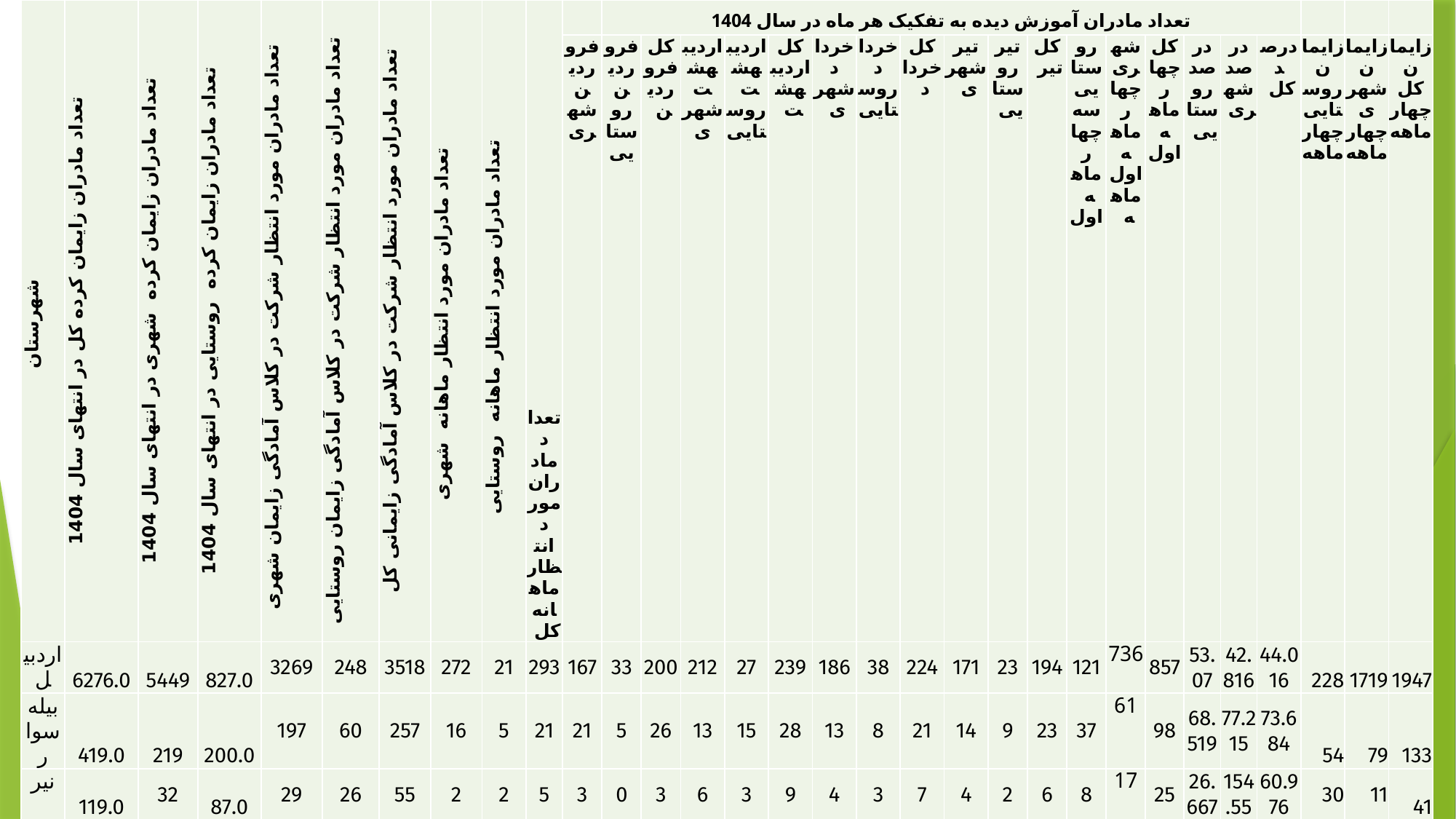

| شهرستان | تعداد مادران زایمان کرده کل در انتهای سال 1404 | تعداد مادران زایمان کرده شهری در انتهای سال 1404 | تعداد مادران زایمان کرده روستایی در انتهای سال 1404 | تعداد مادران مورد انتظار شرکت در کلاس آمادگی زایمان شهری | تعداد مادران مورد انتظار شرکت در کلاس آمادگی زایمان روستایی | تعداد مادران مورد انتظار شرکت در کلاس آمادگی زایمانی کل | تعداد مادران مورد انتظار ماهانه شهری | تعداد مادران مورد انتظار ماهانه روستایی | تعداد مادران مورد انتظار ماهانه کل |  | تعداد مادران آموزش دیده به تفکیک هر ماه در سال 1404 |  |  |  |  |  |  |  |  |  |  |  |  |  |  |  |  |  |  |  |
| --- | --- | --- | --- | --- | --- | --- | --- | --- | --- | --- | --- | --- | --- | --- | --- | --- | --- | --- | --- | --- | --- | --- | --- | --- | --- | --- | --- | --- | --- | --- |
|  |  |  |  |  |  |  |  |  |  | فروردین شهری | فروردین روستایی | کل فروردین | اردیبهشت شهری | اردیبهشت روستایی | کل اردیبهشت | خرداد شهری | خرداد روستایی | کل خرداد | تیر شهری | تیر روستایی | کل تیر | روستایی سه چهار ماهه اول | شهری چهار ماهه اول ماهه | کل چهار ماهه اول | درصد روستایی | درصد شهری | درصد کل | زایمان روستایی چهار ماهه | زایمان شهری چهار ماهه | زایمان کل چهار ماهه |
| اردبیل | 6276.0 | 5449 | 827.0 | 3269 | 248 | 3518 | 272 | 21 | 293 | 167 | 33 | 200 | 212 | 27 | 239 | 186 | 38 | 224 | 171 | 23 | 194 | 121 | 736 | 857 | 53.07 | 42.816 | 44.016 | 228 | 1719 | 1947 |
| بیله سوار | 419.0 | 219 | 200.0 | 197 | 60 | 257 | 16 | 5 | 21 | 21 | 5 | 26 | 13 | 15 | 28 | 13 | 8 | 21 | 14 | 9 | 23 | 37 | 61 | 98 | 68.519 | 77.215 | 73.684 | 54 | 79 | 133 |
| نیر | 119.0 | 32 | 87.0 | 29 | 26 | 55 | 2 | 2 | 5 | 3 | 0 | 3 | 6 | 3 | 9 | 4 | 3 | 7 | 4 | 2 | 6 | 8 | 17 | 25 | 26.667 | 154.55 | 60.976 | 30 | 11 | 41 |
| پارس آباد | 1715.0 | 1138 | 577.0 | 683 | 173 | 856 | 57 | 14 | 71 | 29 | 6 | 35 | 34 | 9 | 43 | 41 | 7 | 48 | 44 | 5 | 49 | 27 | 148 | 175 | 14.754 | 46.541 | 34.93 | 183 | 318 | 501 |
| گرمی | 449.0 | 322 | 121.0 | 290 | 36 | 326 | 24 | 3 | 27 | 20 | 10 | 30 | 24 | 4 | 28 | 22 | 8 | 30 | 27 | 13 | 40 | 35 | 93 | 128 | 72.917 | 91.176 | 85.333 | 48 | 102 | 150 |
| نمین | 529.0 | 233 | 296.0 | 210 | 89 | 299 | 17 | 7 | 25 | 11 | 9 | 20 | 13 | 10 | 23 | 9 | 4 | 13 | 11 | 4 | 15 | 27 | 44 | 71 | 34.615 | 62.857 | 47.973 | 78 | 70 | 148 |
| کوثر | 134.0 | 53 | 81.0 | 48 | 24 | 72 | 4 | 2 | 6 | 0 | 5 | 5 | 1 | 5 | 6 | 4 | 4 | 8 | 2 | 0 | 2 | 14 | 7 | 21 | 51.852 | 58.333 | 53.846 | 27 | 12 | 39 |
| مشکین | 1333.0 | 882 | 451.0 | 529 | 135 | 665 | 44 | 11 | 55 | 51 | 18 | 69 | 55 | 18 | 73 | 46 | 6 | 52 | 51 | 6 | 57 | 48 | 203 | 251 | 31.788 | 71.228 | 57.569 | 151 | 285 | 436 |
| سرعین | 186.0 | 54 | 132.0 | 49 | 40 | 88 | 4 | 3 | 7 | 4 | 1 | 5 | 1 | 3 | 4 | 4 | 5 | 9 | 2 | 3 | 5 | 12 | 11 | 23 | 30.769 | 47.826 | 37.097 | 39 | 23 | 62 |
| اصلاندوز | 439.0 | 109 | 330.0 | 98 | 99 | 197 | 8 | 8 | 16 | 6 | 1 | 7 | 12 | 0 | 12 | 6 | 0 | 6 | 6 | 3 | 9 | 4 | 30 | 34 | 3.9604 | 90.909 | 25.373 | 101 | 33 | 134 |
| انگوت | 190.0 | 68 | 122.0 | 61 | 37 | 98 | 5 | 3 | 8 | 0 | 3 | 3 | 0 | 0 | 0 | 11 | 0 | 11 | 0 | 2 | 2 | 5 | 11 | 16 | 11.111 | 91.667 | 28.07 | 45 | 12 | 57 |
| استان | 11789.0 | 8559 | 3224.0 | 5462 | 967 | 6430 | 455 | 81 | 536 | 312 | 91 | 403 | 371 | 94 | 465 | 346 | 83 | 429 | 332 | 70 | 402 | 338 | 1361 | 1699 | 34.35 | 51.089 | 46.573 | 984 | 2664 | 3648 |
#